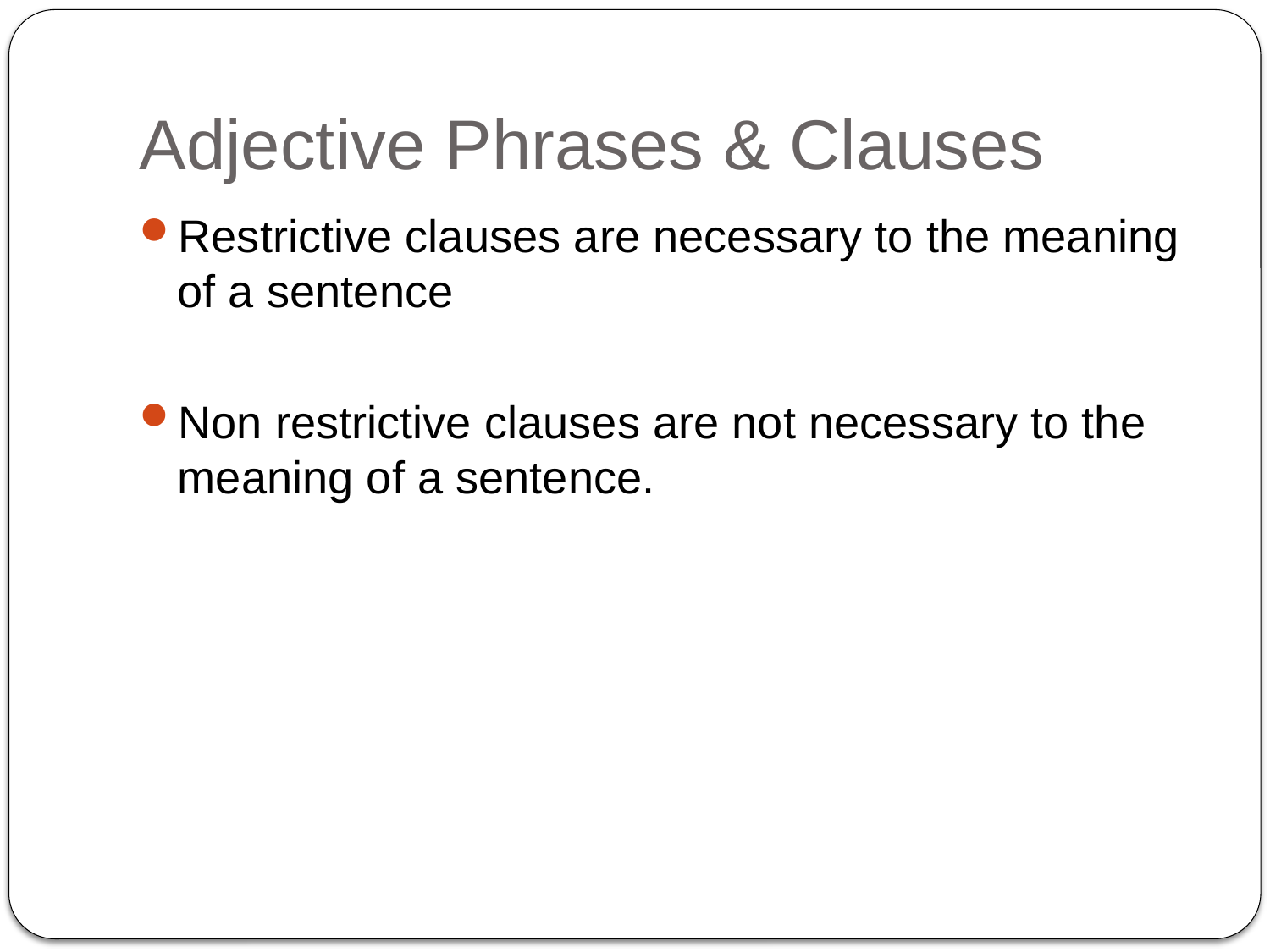

# Adjective Phrases & Clauses
Restrictive clauses are necessary to the meaning of a sentence

Non restrictive clauses are not necessary to the meaning of a sentence.